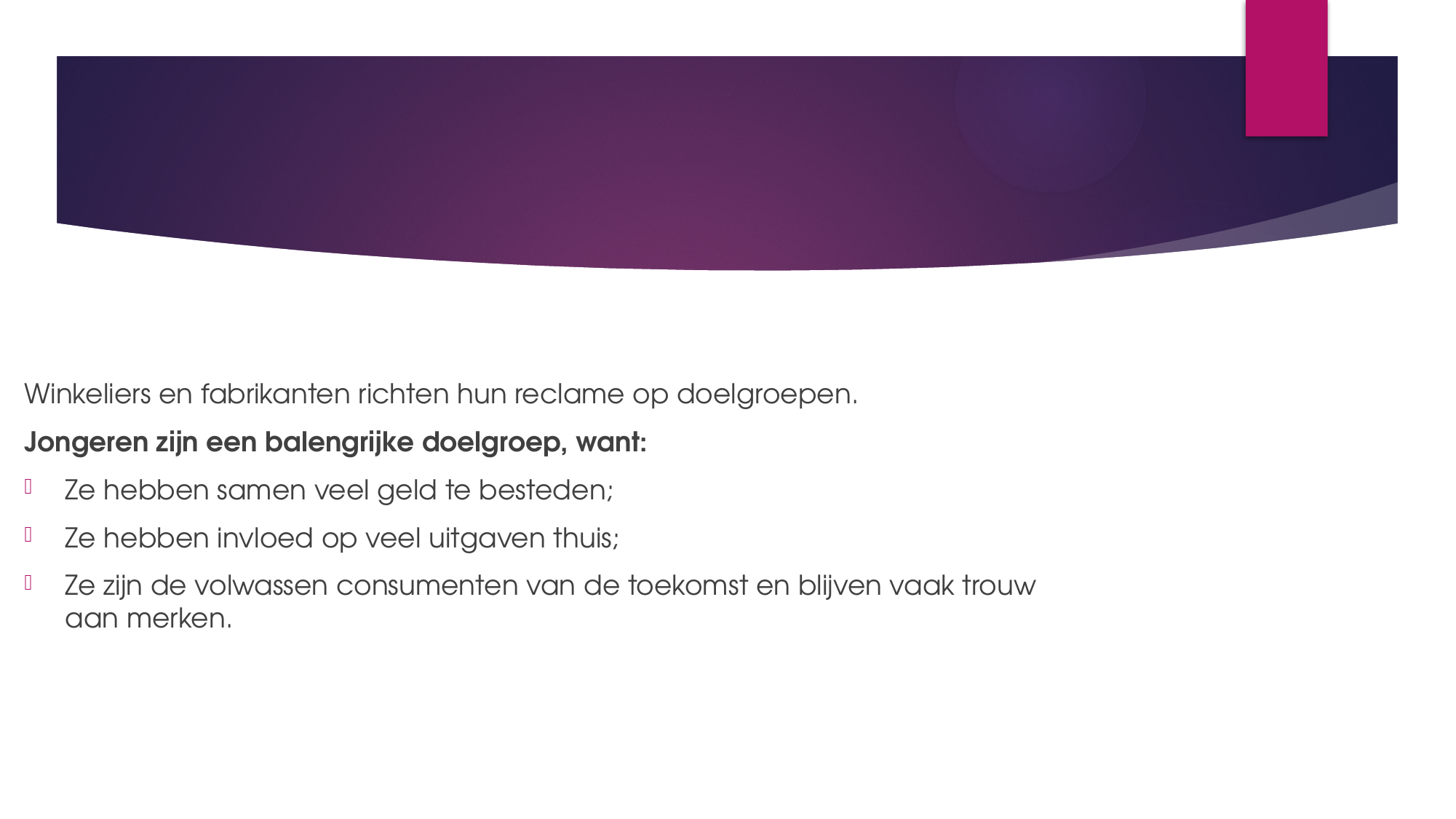

Winkeliers en fabrikanten richten hun reclame op doelgroepen.
Jongeren zijn een balengrijke doelgroep, want:
Ze hebben samen veel geld te besteden;
Ze hebben invloed op veel uitgaven thuis;
Ze zijn de volwassen consumenten van de toekomst en blijven vaak trouw aan merken.